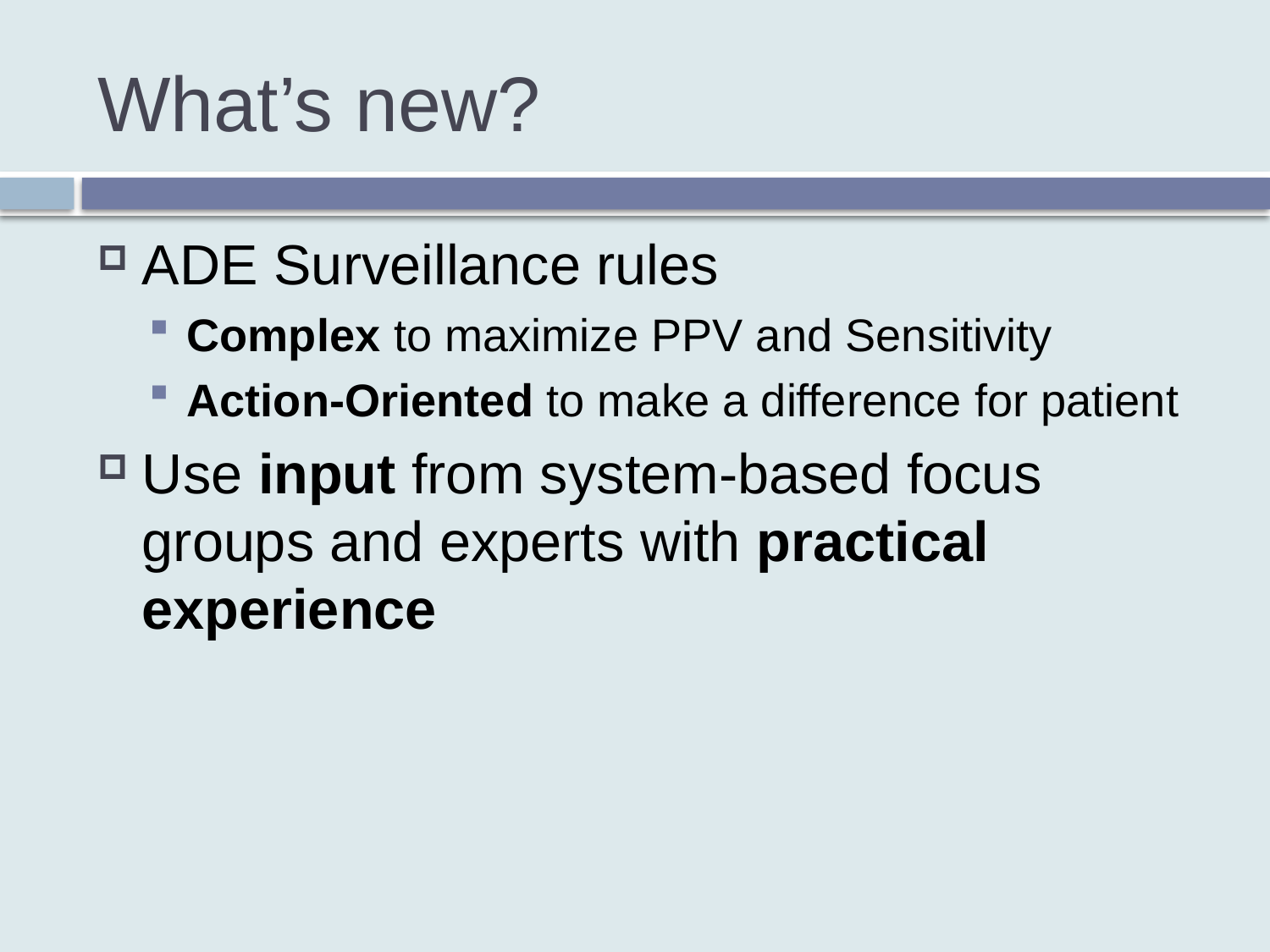

# What’s new?
ADE Surveillance rules
Complex to maximize PPV and Sensitivity
Action-Oriented to make a difference for patient
Use input from system-based focus groups and experts with practical experience